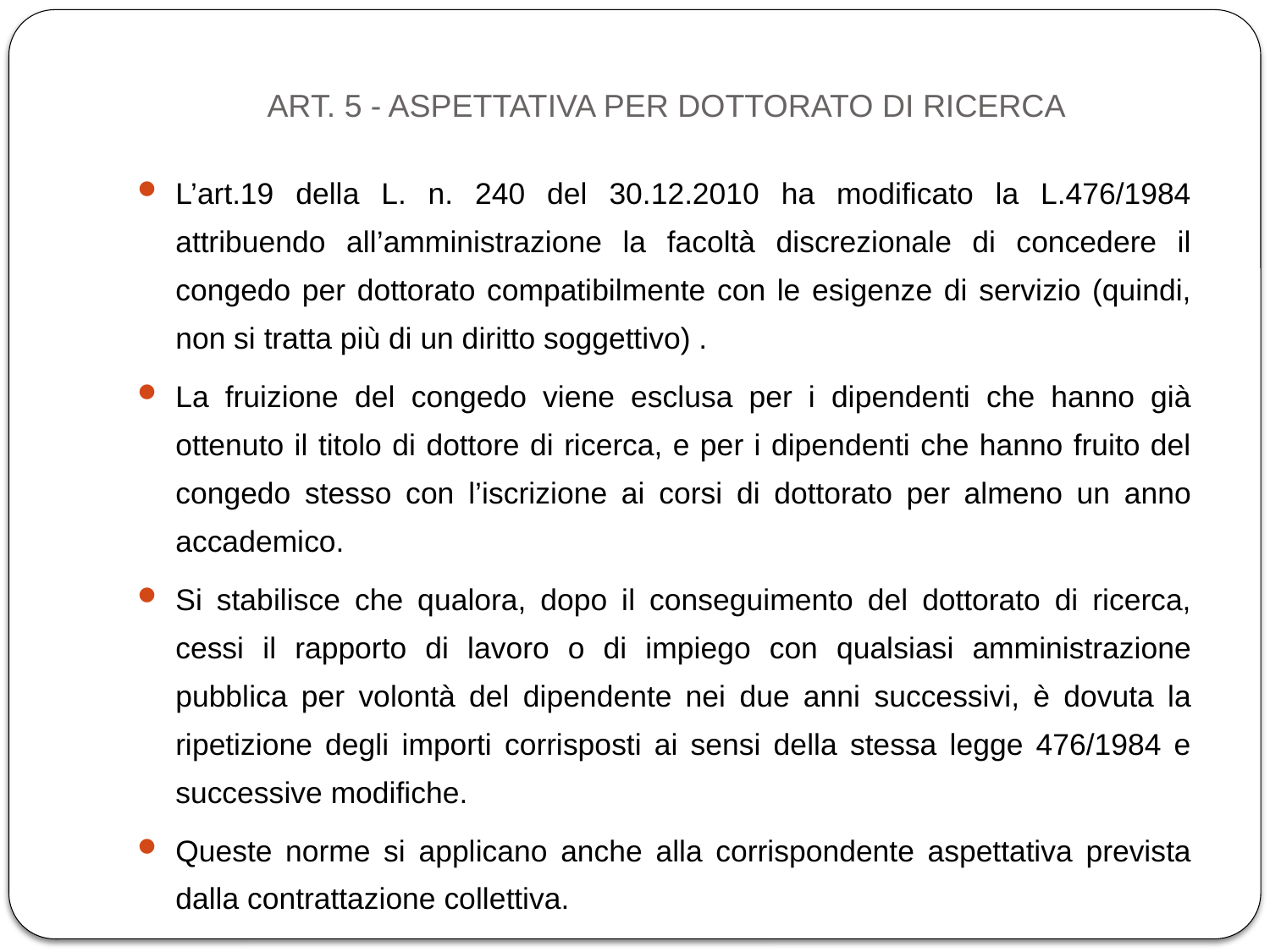

# Art. 5 - aspettativa per dottorato di ricerca
L’art.19 della L. n. 240 del 30.12.2010 ha modificato la L.476/1984 attribuendo all’amministrazione la facoltà discrezionale di concedere il congedo per dottorato compatibilmente con le esigenze di servizio (quindi, non si tratta più di un diritto soggettivo) .
La fruizione del congedo viene esclusa per i dipendenti che hanno già ottenuto il titolo di dottore di ricerca, e per i dipendenti che hanno fruito del congedo stesso con l’iscrizione ai corsi di dottorato per almeno un anno accademico.
Si stabilisce che qualora, dopo il conseguimento del dottorato di ricerca, cessi il rapporto di lavoro o di impiego con qualsiasi amministrazione pubblica per volontà del dipendente nei due anni successivi, è dovuta la ripetizione degli importi corrisposti ai sensi della stessa legge 476/1984 e successive modifiche.
Queste norme si applicano anche alla corrispondente aspettativa prevista dalla contrattazione collettiva.